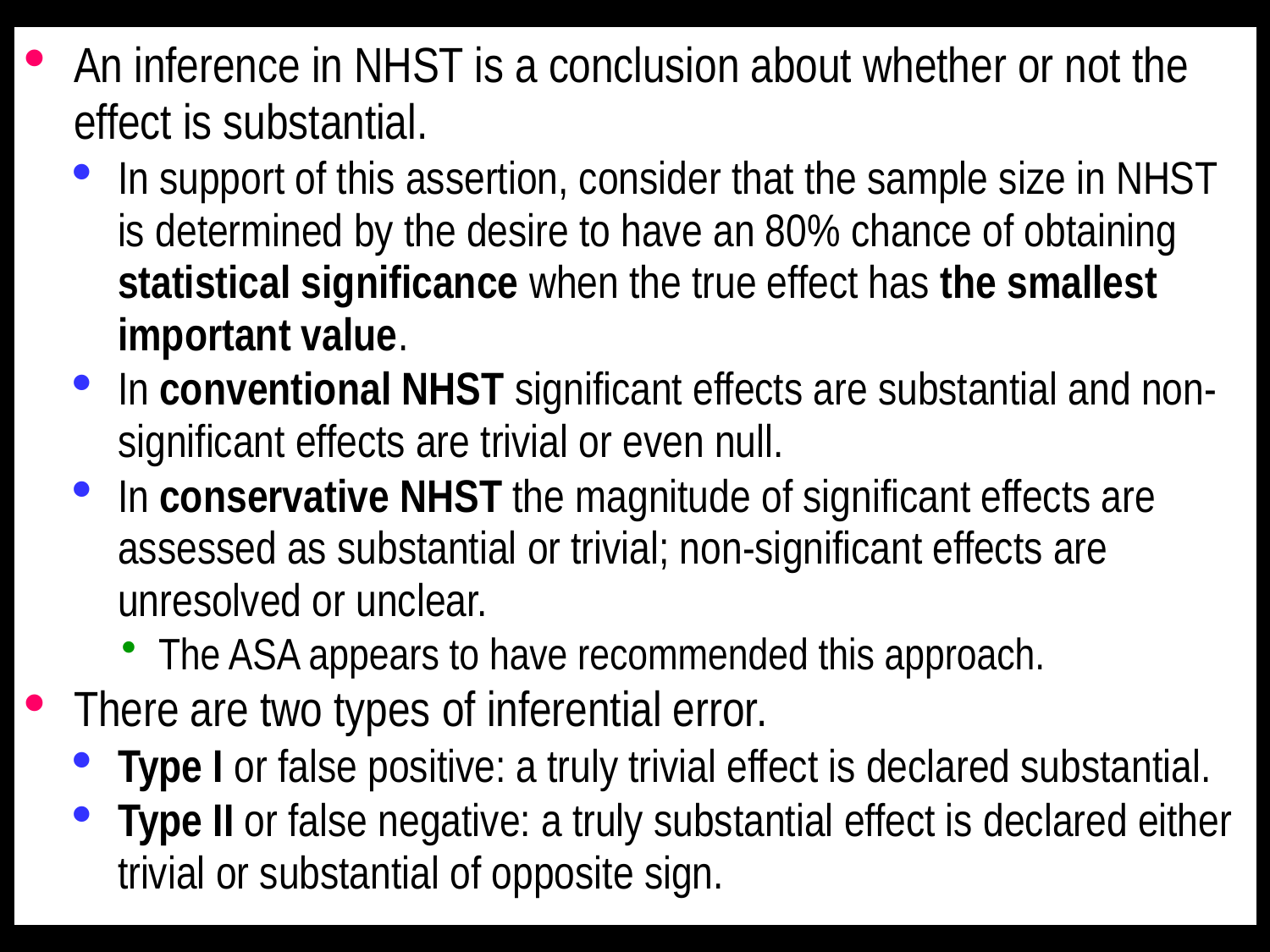

An inference in NHST is a conclusion about whether or not the effect is substantial.
In support of this assertion, consider that the sample size in NHST is determined by the desire to have an 80% chance of obtaining statistical significance when the true effect has the smallest important value.
In conventional NHST significant effects are substantial and non-significant effects are trivial or even null.
In conservative NHST the magnitude of significant effects are assessed as substantial or trivial; non-significant effects are unresolved or unclear.
The ASA appears to have recommended this approach.
There are two types of inferential error.
Type I or false positive: a truly trivial effect is declared substantial.
Type II or false negative: a truly substantial effect is declared either trivial or substantial of opposite sign.